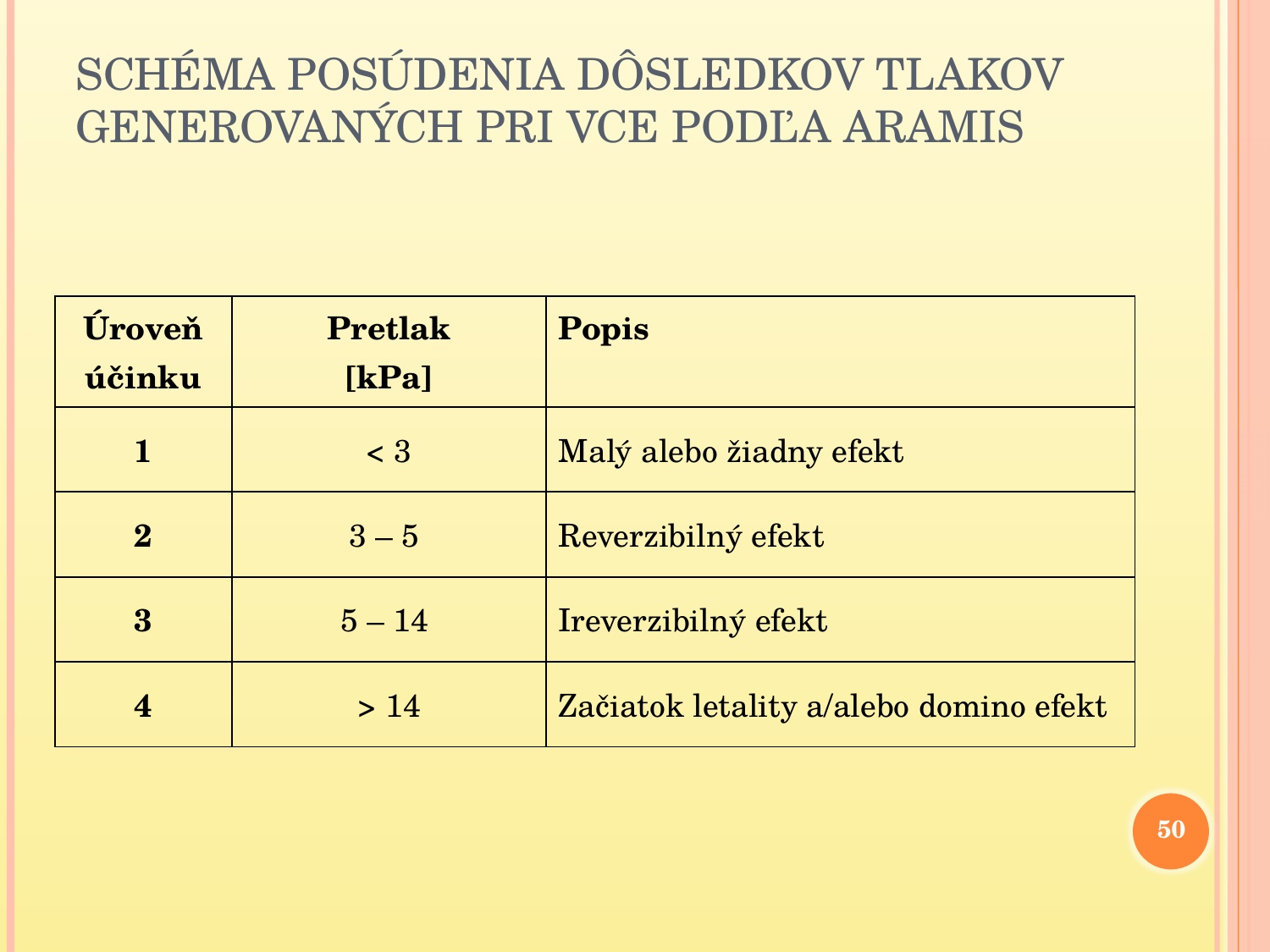

# Schéma posúdenia dôsledkov tlakov generovaných pri VCE podľa ARAMIS
| Úroveň účinku | Pretlak [kPa] | Popis |
| --- | --- | --- |
| 1 | < 3 | Malý alebo žiadny efekt |
| 2 | 3 – 5 | Reverzibilný efekt |
| 3 | 5 – 14 | Ireverzibilný efekt |
| 4 | > 14 | Začiatok letality a/alebo domino efekt |
50